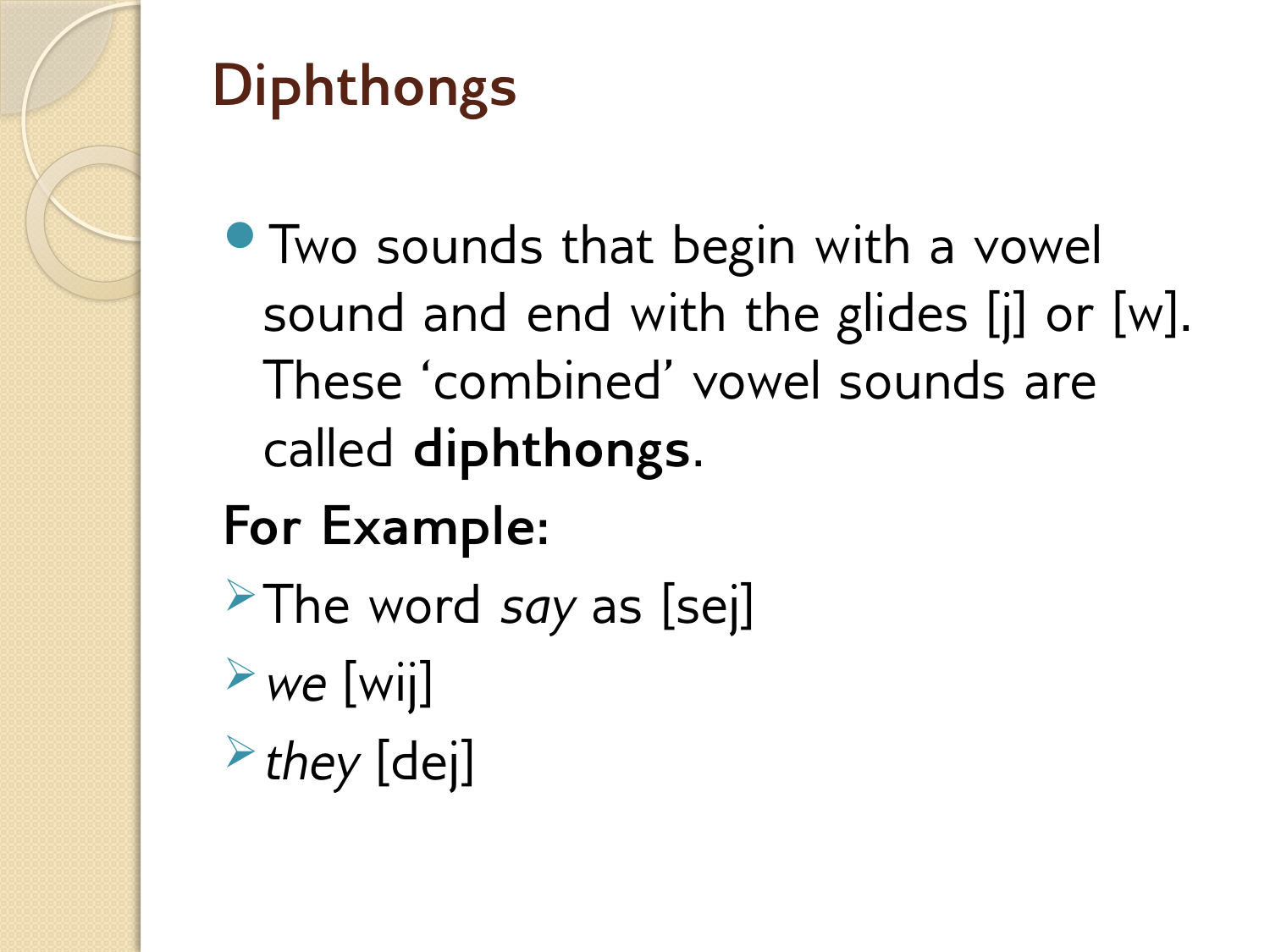

# Diphthongs
Two sounds that begin with a vowel sound and end with the glides [j] or [w]. These ‘combined’ vowel sounds are called diphthongs.
For Example:
The word say as [sej]
we [wij]
they [dej]